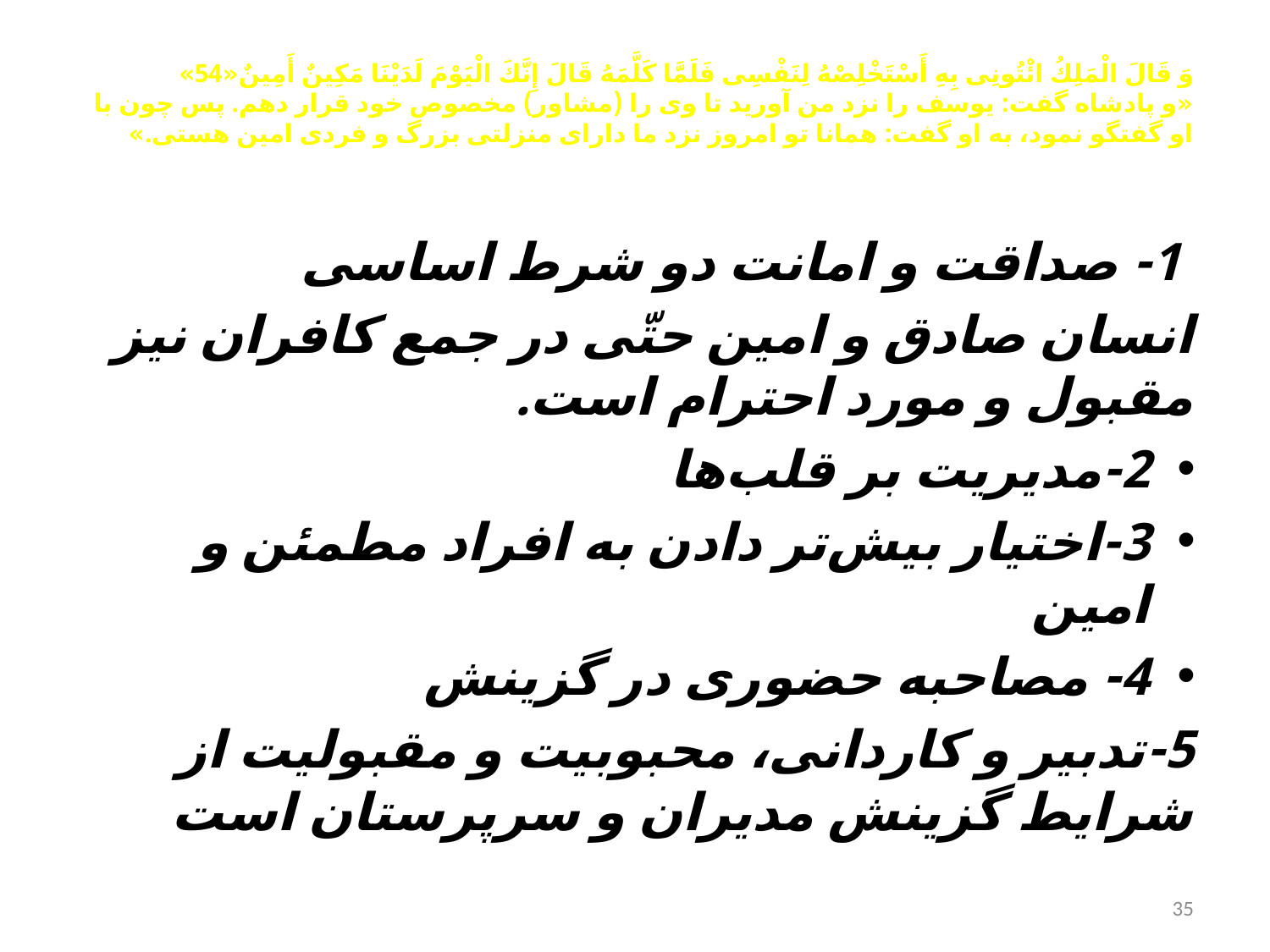

# وَ قَالَ الْمَلِكُ ائْتُونِی بِهِ أَسْتَخْلِصْهُ لِنَفْسِی فَلَمَّا كَلَّمَهُ قَالَ إِنَّكَ الْیَوْمَ لَدَیْنَا مَكِینٌ أَمِینٌ«54» «و پادشاه گفت: یوسف را نزد من آورید تا وی را (مشاور) مخصوص خود قرار دهم. پس چون با او گفتگو نمود، به او گفت: همانا تو امروز نزد ما دارای منزلتی بزرگ و فردی امین هستی.»
 1- صداقت و امانت دو شرط اساسی
انسان صادق و امین حتّی در جمع كافران نیز مقبول و مورد احترام است.
2-مدیریت بر قلب‌ها
3-اختیار بیش‌تر دادن به افراد مطمئن و امین
4- مصاحبه حضوری در گزینش
5-تدبیر و كاردانی، محبوبیت و مقبولیت از شرایط گزینش مدیران و سرپرستان است

35